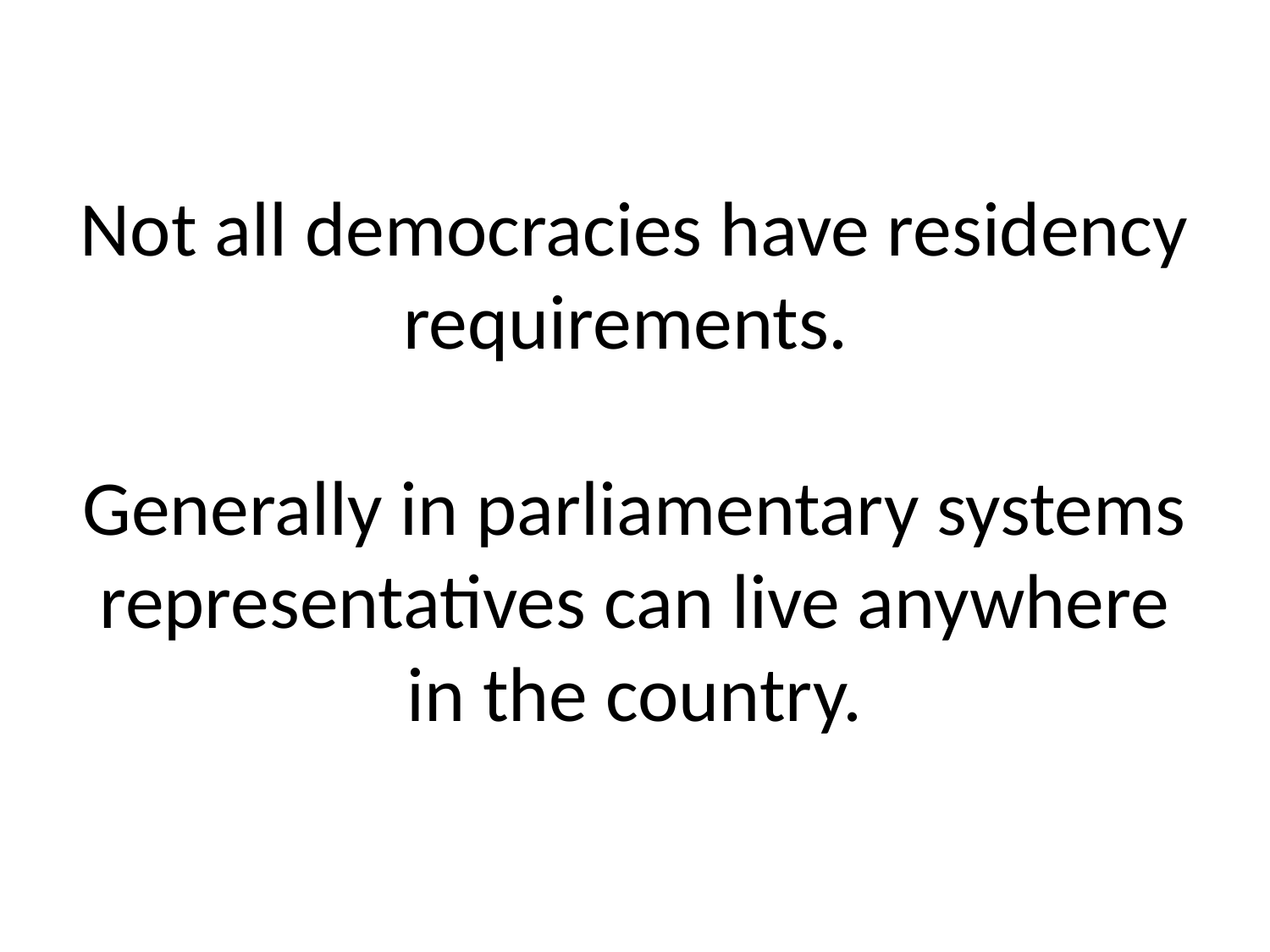

# Not all democracies have residency requirements. Generally in parliamentary systems representatives can live anywhere in the country.